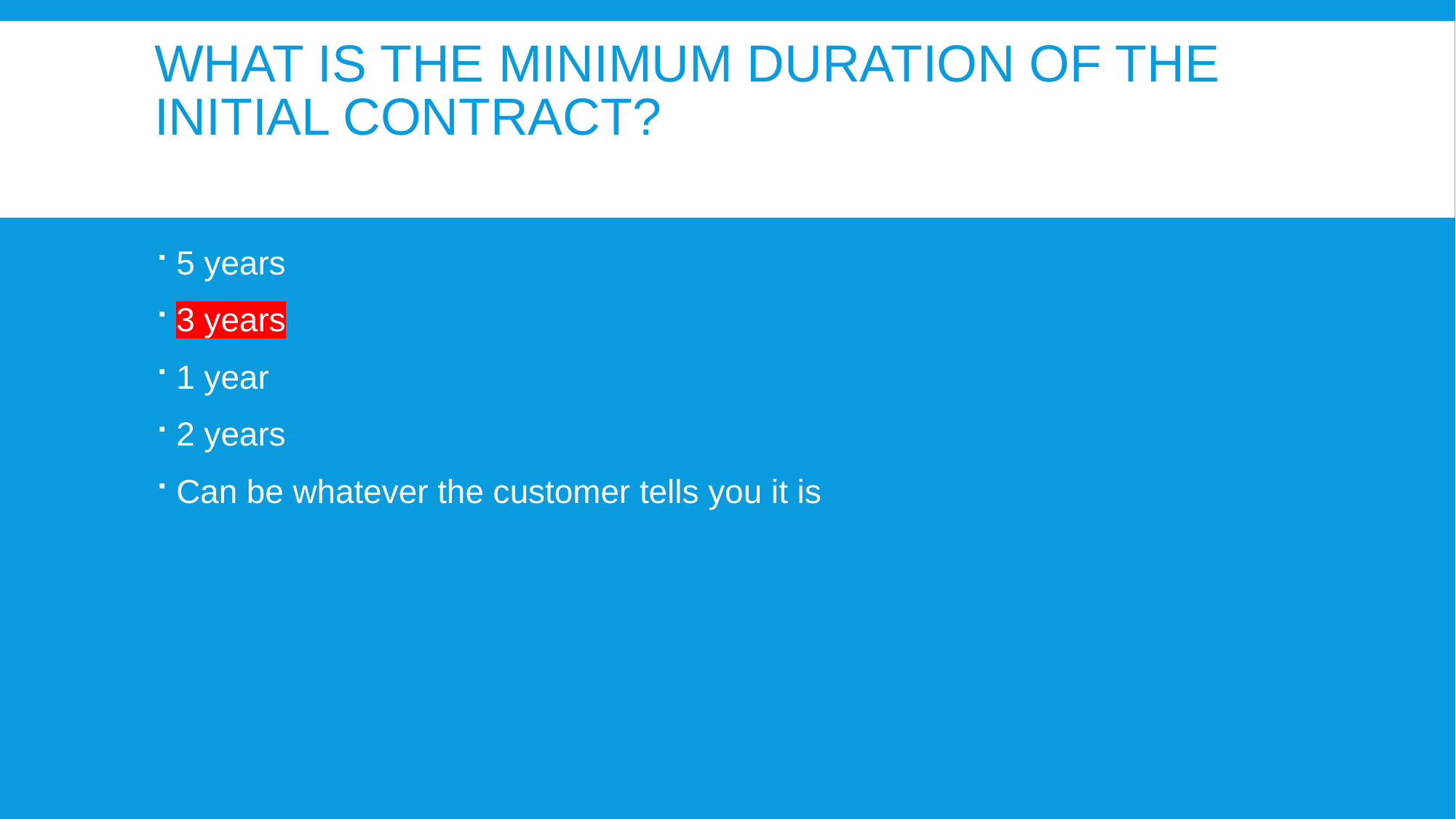

# What is the minimum duration of the initial contract?
5 years
3 years
1 year
2 years
Can be whatever the customer tells you it is